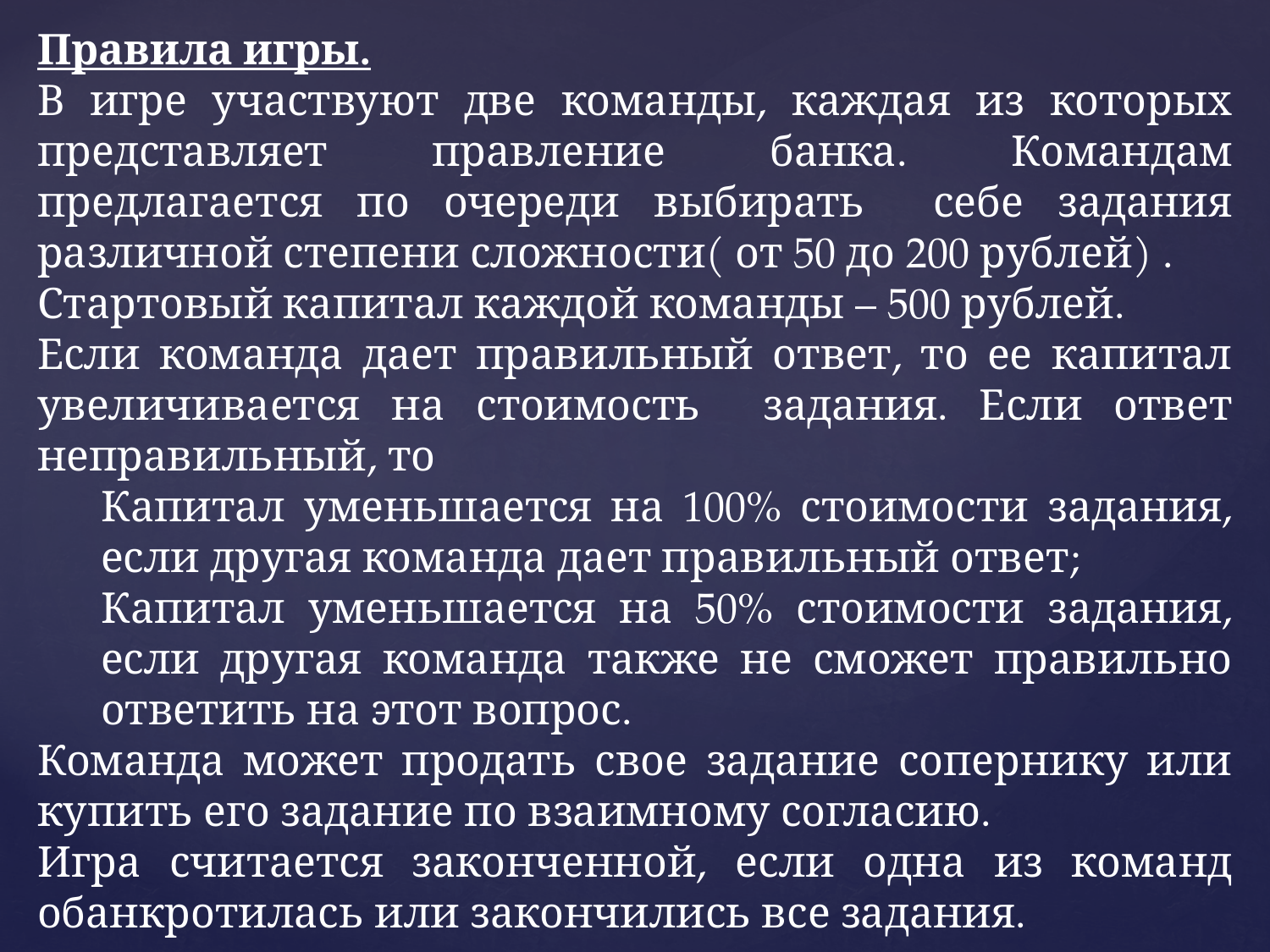

Правила игры.
В игре участвуют две команды, каждая из которых представляет правление банка. Командам предлагается по очереди выбирать  себе задания различной степени сложности( от 50 до 200 рублей) .
Стартовый капитал каждой команды – 500 рублей.
Если команда дает правильный ответ, то ее капитал увеличивается на стоимость  задания. Если ответ неправильный, то
Капитал уменьшается на 100% стоимости задания, если другая команда дает правильный ответ;
Капитал уменьшается на 50% стоимости задания, если другая команда также не сможет правильно ответить на этот вопрос.
Команда может продать свое задание сопернику или купить его задание по взаимному согласию.
Игра считается законченной, если одна из команд обанкротилась или закончились все задания.